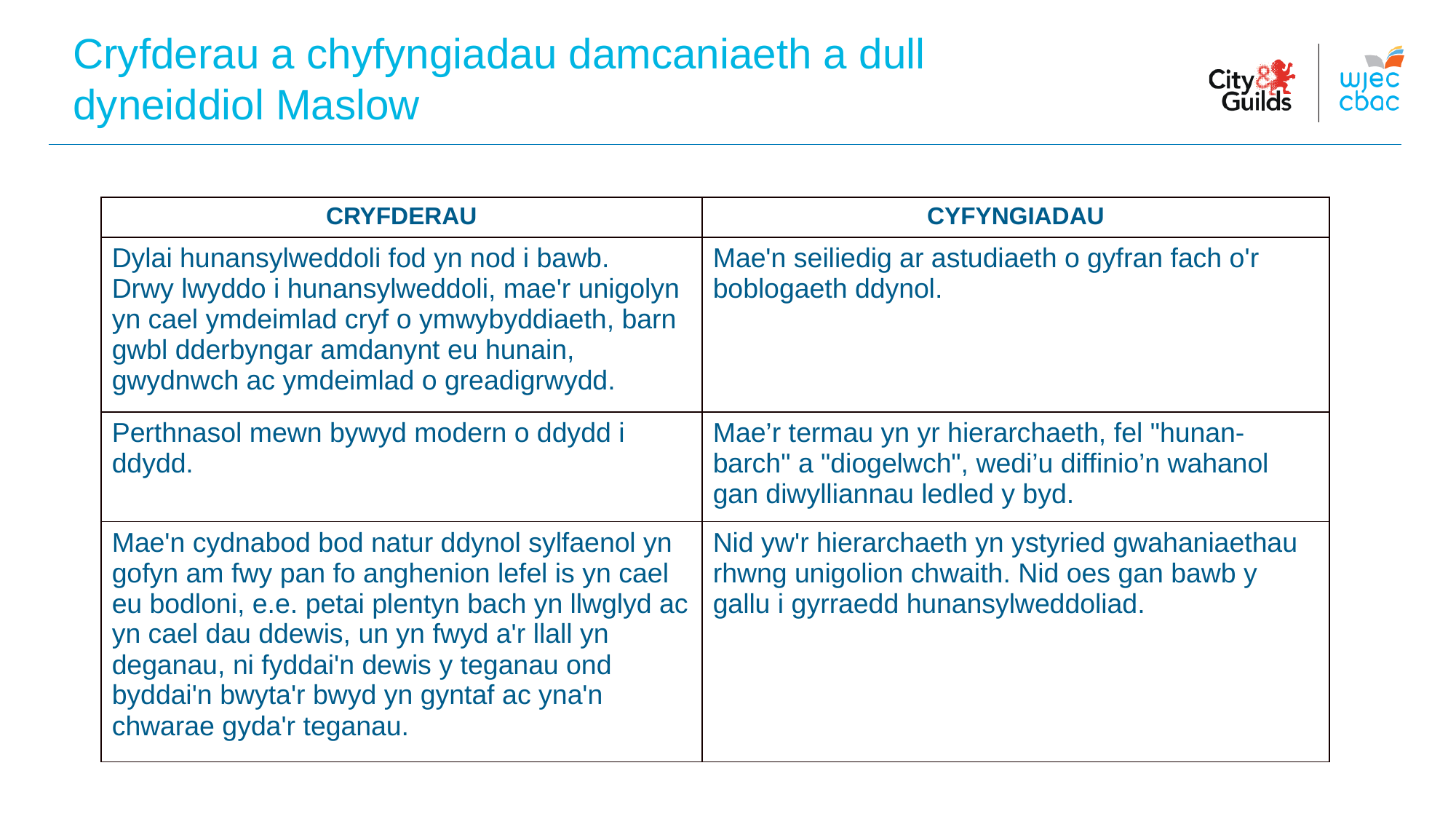

Cryfderau a chyfyngiadau damcaniaeth a dull dyneiddiol Maslow
| CRYFDERAU | CYFYNGIADAU |
| --- | --- |
| Dylai hunansylweddoli fod yn nod i bawb. Drwy lwyddo i hunansylweddoli, mae'r unigolyn yn cael ymdeimlad cryf o ymwybyddiaeth, barn gwbl dderbyngar amdanynt eu hunain, gwydnwch ac ymdeimlad o greadigrwydd. | Mae'n seiliedig ar astudiaeth o gyfran fach o'r boblogaeth ddynol. |
| Perthnasol mewn bywyd modern o ddydd i ddydd. | Mae’r termau yn yr hierarchaeth, fel "hunan-barch" a "diogelwch", wedi’u diffinio’n wahanol gan diwylliannau ledled y byd. |
| Mae'n cydnabod bod natur ddynol sylfaenol yn gofyn am fwy pan fo anghenion lefel is yn cael eu bodloni, e.e. petai plentyn bach yn llwglyd ac yn cael dau ddewis, un yn fwyd a'r llall yn deganau, ni fyddai'n dewis y teganau ond byddai'n bwyta'r bwyd yn gyntaf ac yna'n chwarae gyda'r teganau. | Nid yw'r hierarchaeth yn ystyried gwahaniaethau rhwng unigolion chwaith. Nid oes gan bawb y gallu i gyrraedd hunansylweddoliad. |